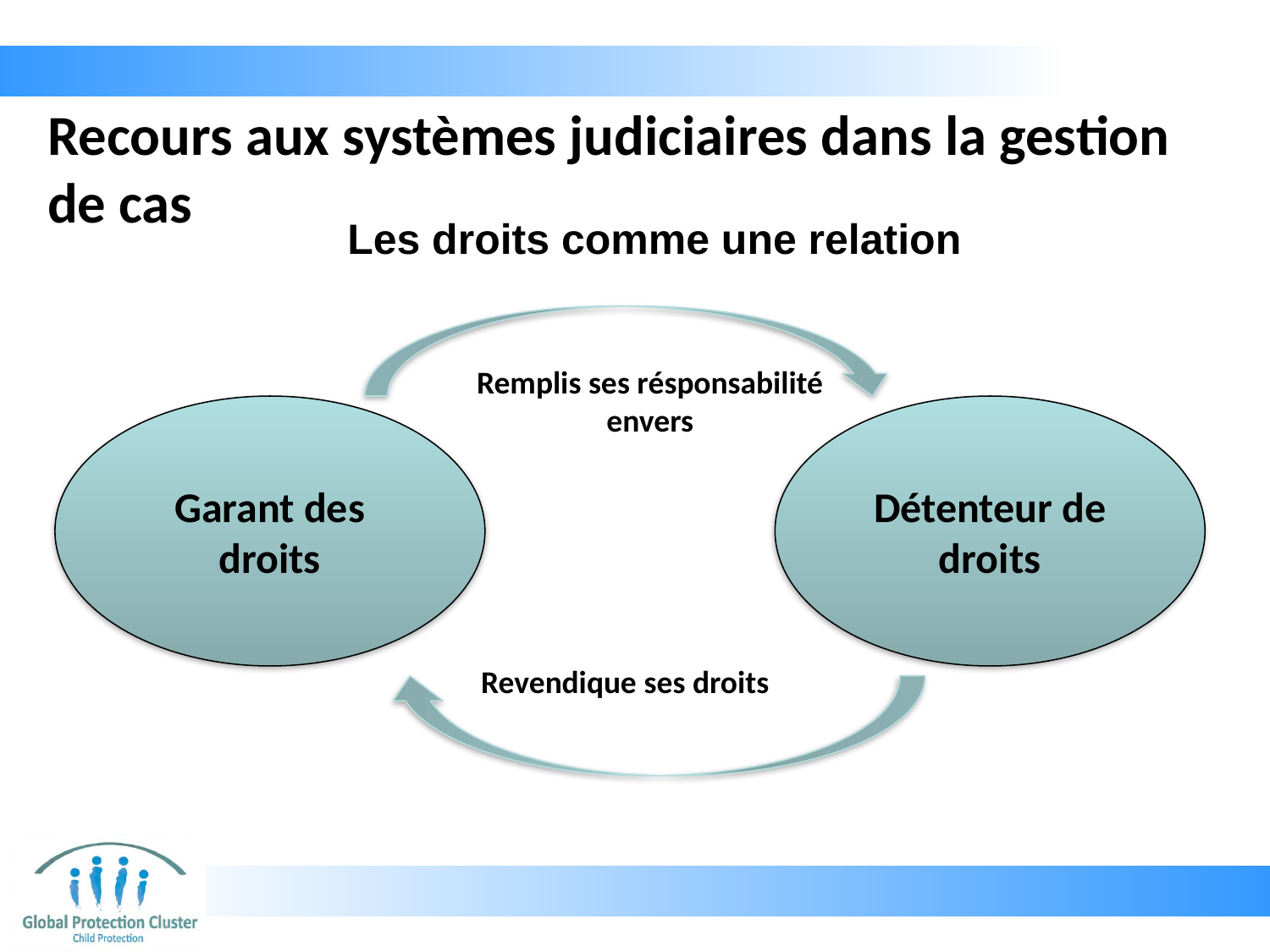

# Recours aux systèmes judiciaires dans la gestion de cas
Les droits comme une relation
Remplis ses résponsabilité envers
Garant des droits
Détenteur de droits

Revendique ses droits